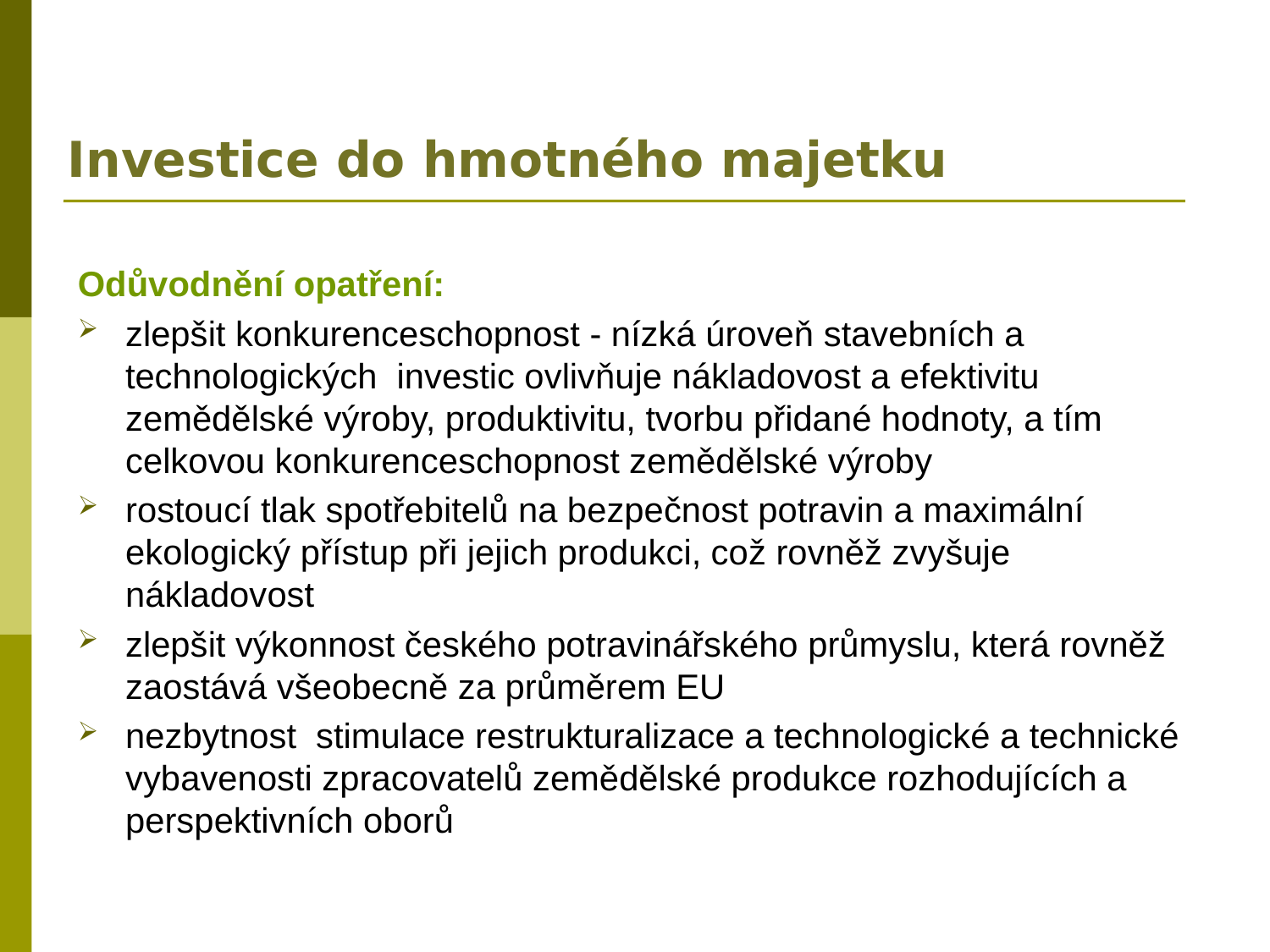

# Investice do hmotného majetku

Odůvodnění opatření:
zlepšit konkurenceschopnost - nízká úroveň stavebních a technologických  investic ovlivňuje nákladovost a efektivitu zemědělské výroby, produktivitu, tvorbu přidané hodnoty, a tím celkovou konkurenceschopnost zemědělské výroby
rostoucí tlak spotřebitelů na bezpečnost potravin a maximální ekologický přístup při jejich produkci, což rovněž zvyšuje nákladovost
zlepšit výkonnost českého potravinářského průmyslu, která rovněž zaostává všeobecně za průměrem EU
nezbytnost  stimulace restrukturalizace a technologické a technické vybavenosti zpracovatelů zemědělské produkce rozhodujících a perspektivních oborů